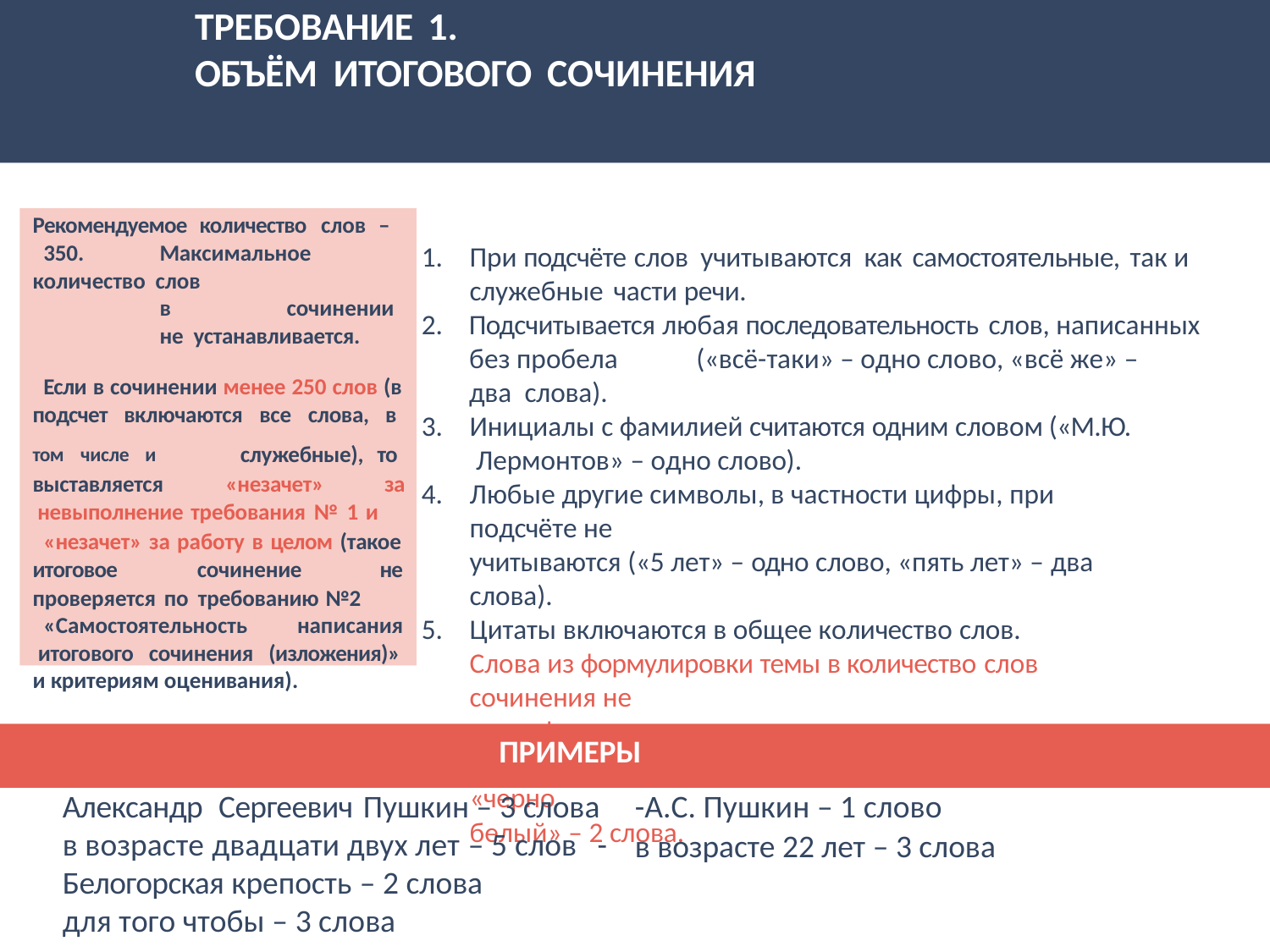

# ТРЕБОВАНИЕ 1.
ОБЪЁМ ИТОГОВОГО СОЧИНЕНИЯ

Рекомендуемое количество слов –
350.	Максимальное количество  слов		в	сочинении	не  устанавливается.

Если в сочинении менее 250 слов (в  подсчет включаются все слова, в  том числе и		служебные), то  выставляется	«незачет»	за  невыполнение требования № 1 и
«незачет» за работу в целом (такое  итоговое	сочинение	не  проверяется по требованию №2
«Самостоятельность	написания  итогового сочинения (изложения)»  и критериям оценивания).
При подсчёте слов учитываются как самостоятельные, так и  служебные части речи.
Подсчитывается любая последовательность слов, написанных
без пробела	(«всё-таки» – одно слово, «всё же» – два  слова).
Инициалы с фамилией считаются одним словом («М.Ю.  Лермонтов» – одно слово).
Любые другие символы, в частности цифры, при подсчёте не
учитываются («5 лет» – одно слово, «пять лет» – два слова).
Цитаты включаются в общее количество слов.
Слова из формулировки темы в количество слов сочинения не
входят!
Необходимо учитывать авторскую орфографию: «черно
белый» – 2 слова.

ПРИМЕРЫ
Александр Сергеевич Пушкин – 3 слова
-А.С. Пушкин – 1 слово
в возрасте 22 лет – 3 слова
в возрасте двадцати двух лет – 5 слов	-
Белогорская крепость – 2 слова
для того чтобы – 3 слова